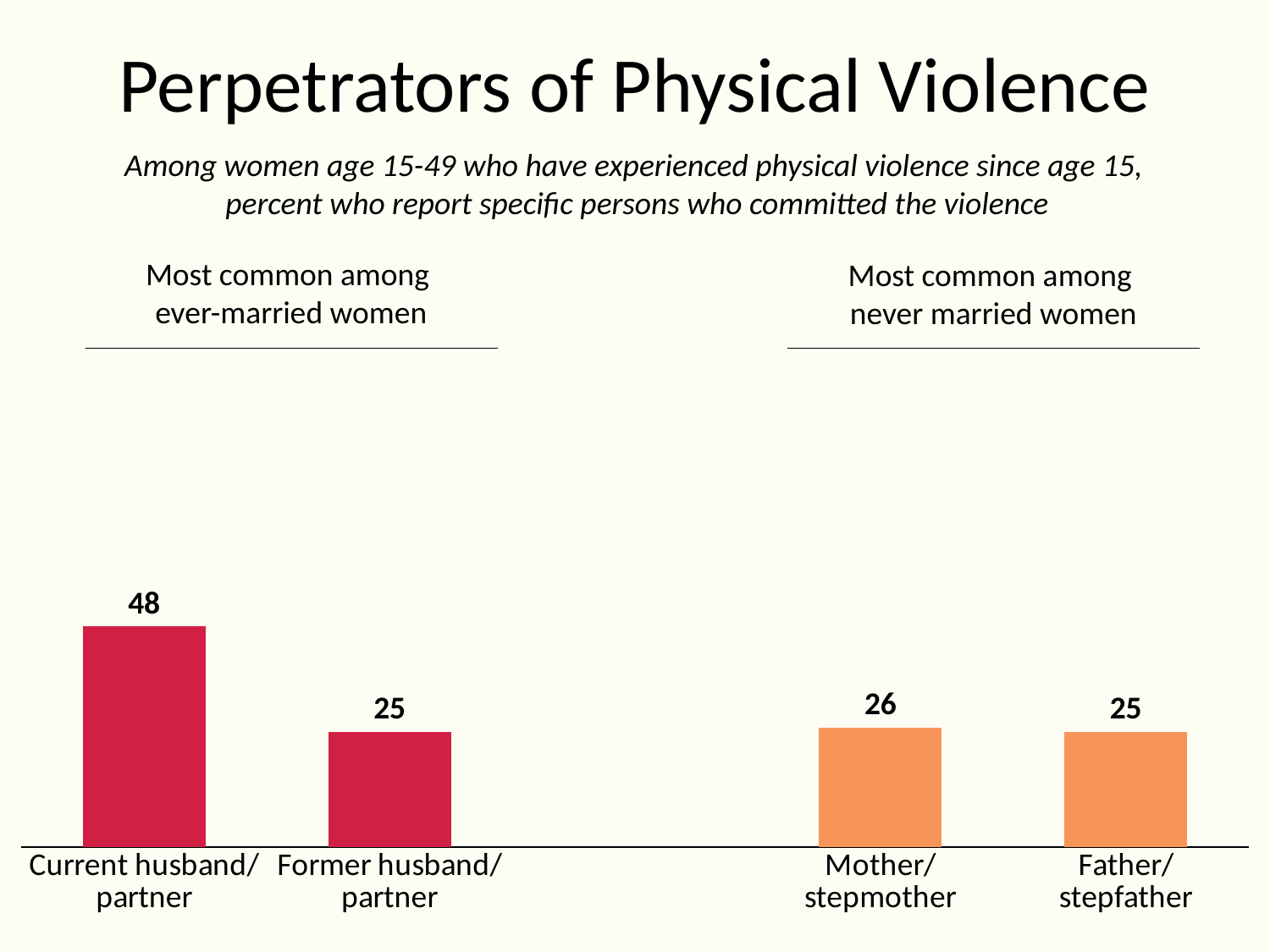

# Perpetrators of Physical Violence
Among women age 15-49 who have experienced physical violence since age 15,
percent who report specific persons who committed the violence

### Chart

| Category | Series 1 |
|---|---|
| Current husband/ partner | 48.0 |
| Former husband/ partner | 25.0 |
|  | None |
| Mother/ stepmother | 26.0 |
| Father/ stepfather | 25.0 |
Most common among
ever-married women
Most common among
never married women